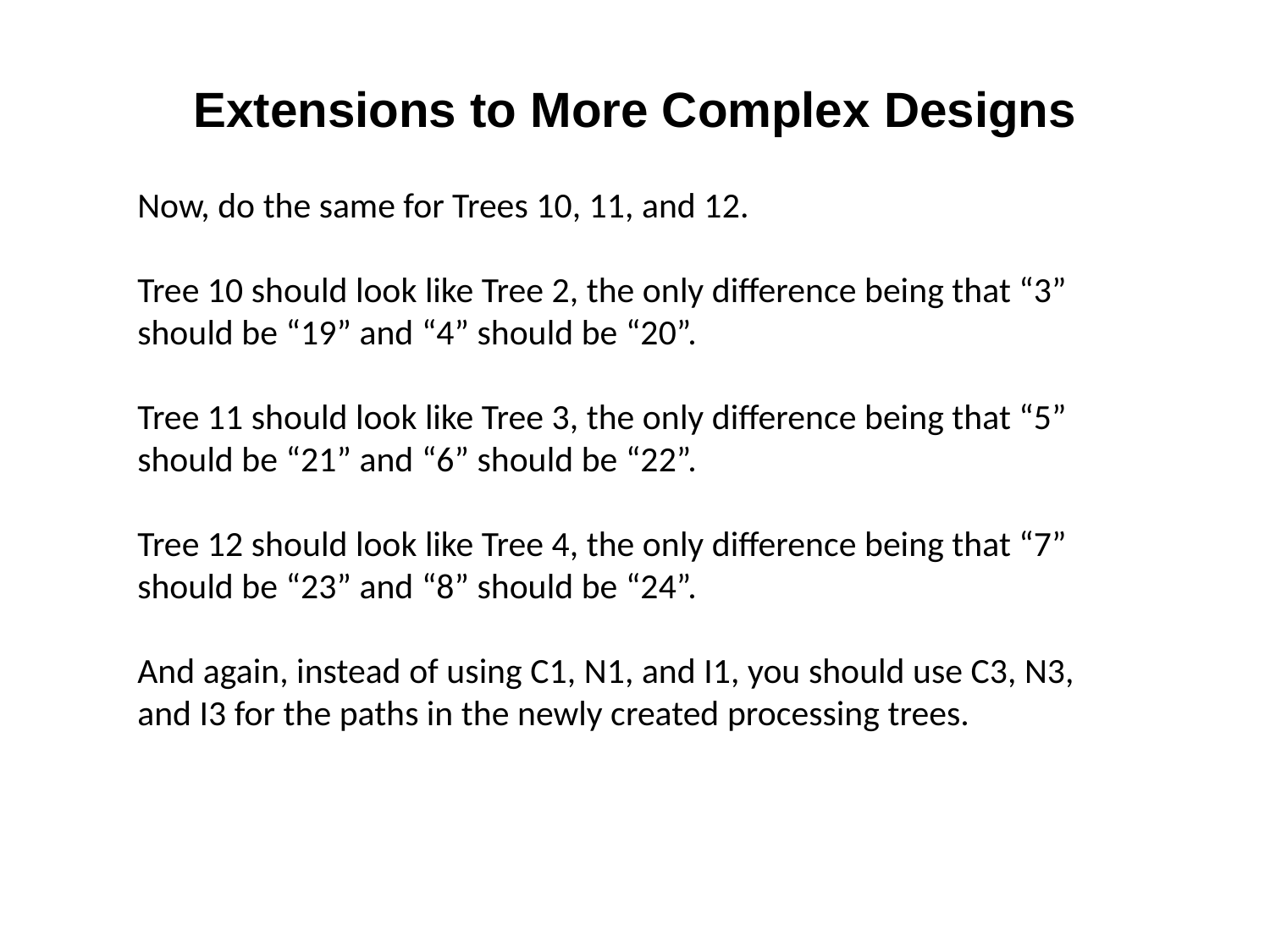

Extensions to More Complex Designs
Now, do the same for Trees 10, 11, and 12.

Tree 10 should look like Tree 2, the only difference being that “3” should be “19” and “4” should be “20”.

Tree 11 should look like Tree 3, the only difference being that “5” should be “21” and “6” should be “22”.

Tree 12 should look like Tree 4, the only difference being that “7” should be “23” and “8” should be “24”.

And again, instead of using C1, N1, and I1, you should use C3, N3, and I3 for the paths in the newly created processing trees.